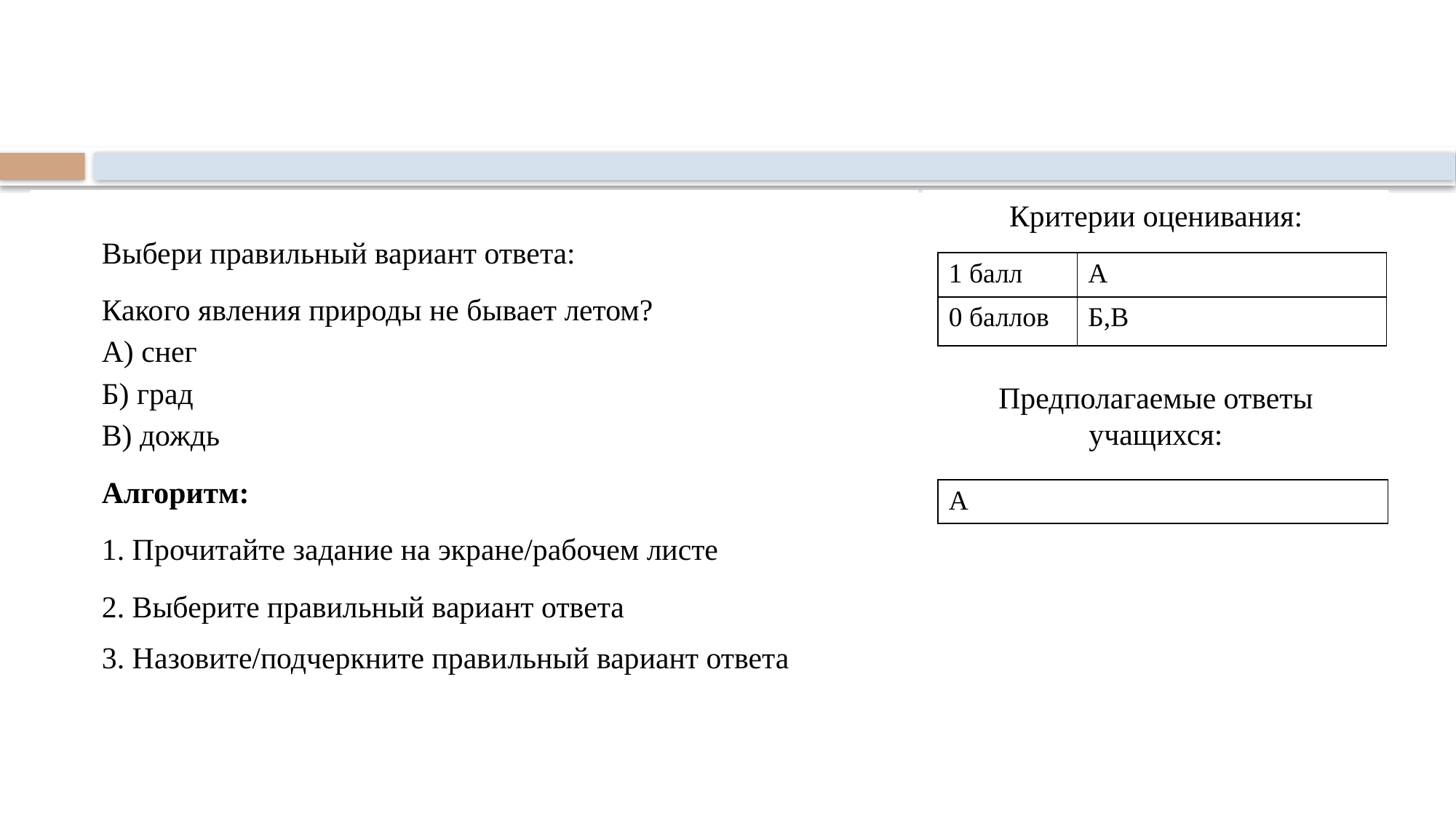

#

Критерии оценивания:

Предполагаемые ответы учащихся:

Выбери правильный вариант ответа:
Какого явления природы не бывает летом?
А) снег
Б) град
В) дождь
Алгоритм:
1. Прочитайте задание на экране/рабочем листе
2. Выберите правильный вариант ответа
3. Назовите/подчеркните правильный вариант ответа
| 1 балл | А |
| --- | --- |
| 0 баллов | Б,В |
| А |
| --- |